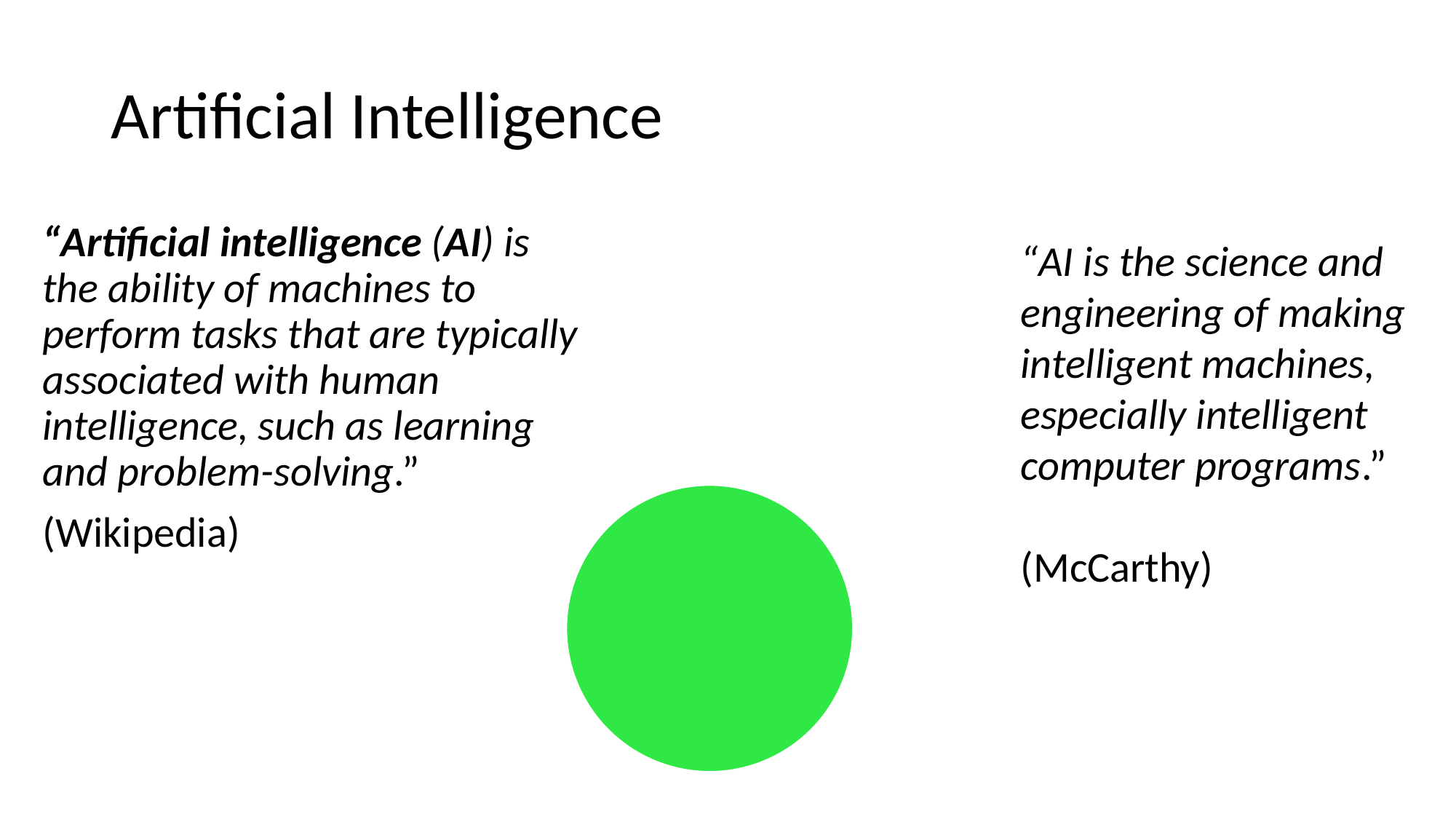

# Artificial Intelligence
“Artificial intelligence (AI) is the ability of machines to perform tasks that are typically associated with human intelligence, such as learning and problem-solving.”
(Wikipedia)
“AI is the science and engineering of making intelligent machines, especially intelligent computer programs.”

(McCarthy)

AI